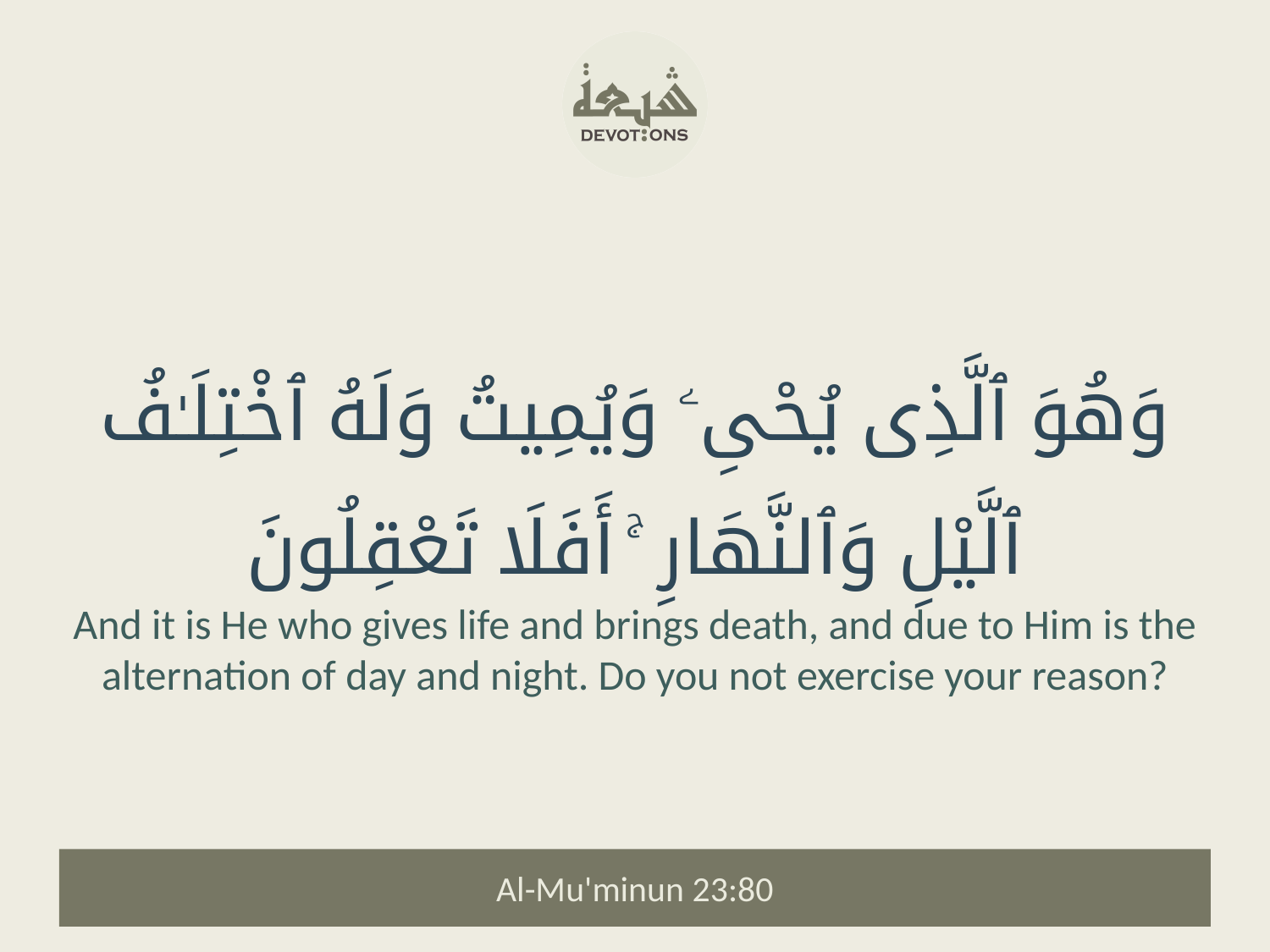

وَهُوَ ٱلَّذِى يُحْىِۦ وَيُمِيتُ وَلَهُ ٱخْتِلَـٰفُ ٱلَّيْلِ وَٱلنَّهَارِ ۚ أَفَلَا تَعْقِلُونَ
And it is He who gives life and brings death, and due to Him is the alternation of day and night. Do you not exercise your reason?
Al-Mu'minun 23:80